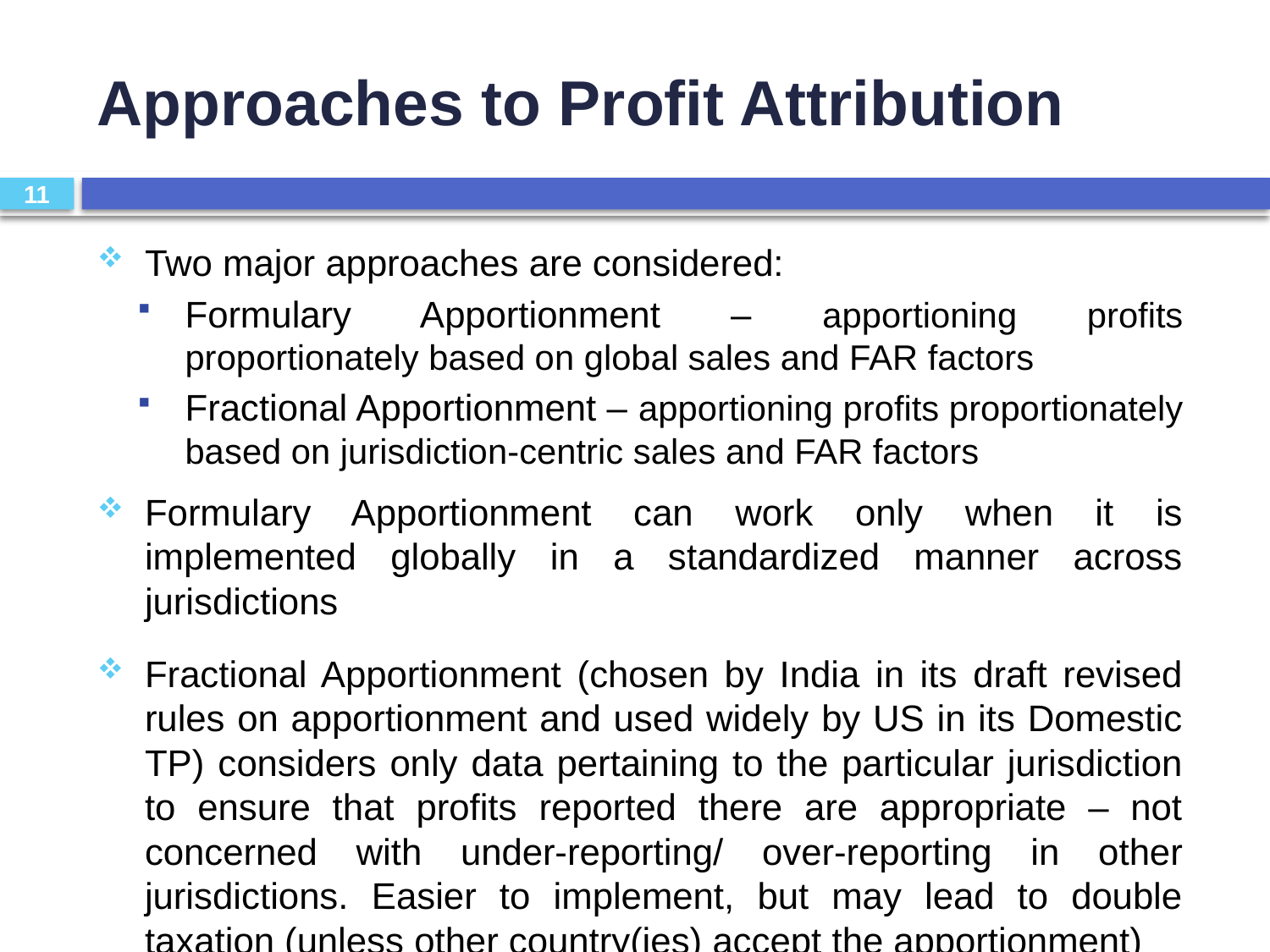

# Approaches to Profit Attribution
11
Two major approaches are considered:
Formulary Apportionment – apportioning profits proportionately based on global sales and FAR factors
Fractional Apportionment – apportioning profits proportionately based on jurisdiction-centric sales and FAR factors
Formulary Apportionment can work only when it is implemented globally in a standardized manner across jurisdictions
Fractional Apportionment (chosen by India in its draft revised rules on apportionment and used widely by US in its Domestic TP) considers only data pertaining to the particular jurisdiction to ensure that profits reported there are appropriate – not concerned with under-reporting/ over-reporting in other jurisdictions. Easier to implement, but may lead to double taxation (unless other country(ies) accept the apportionment)